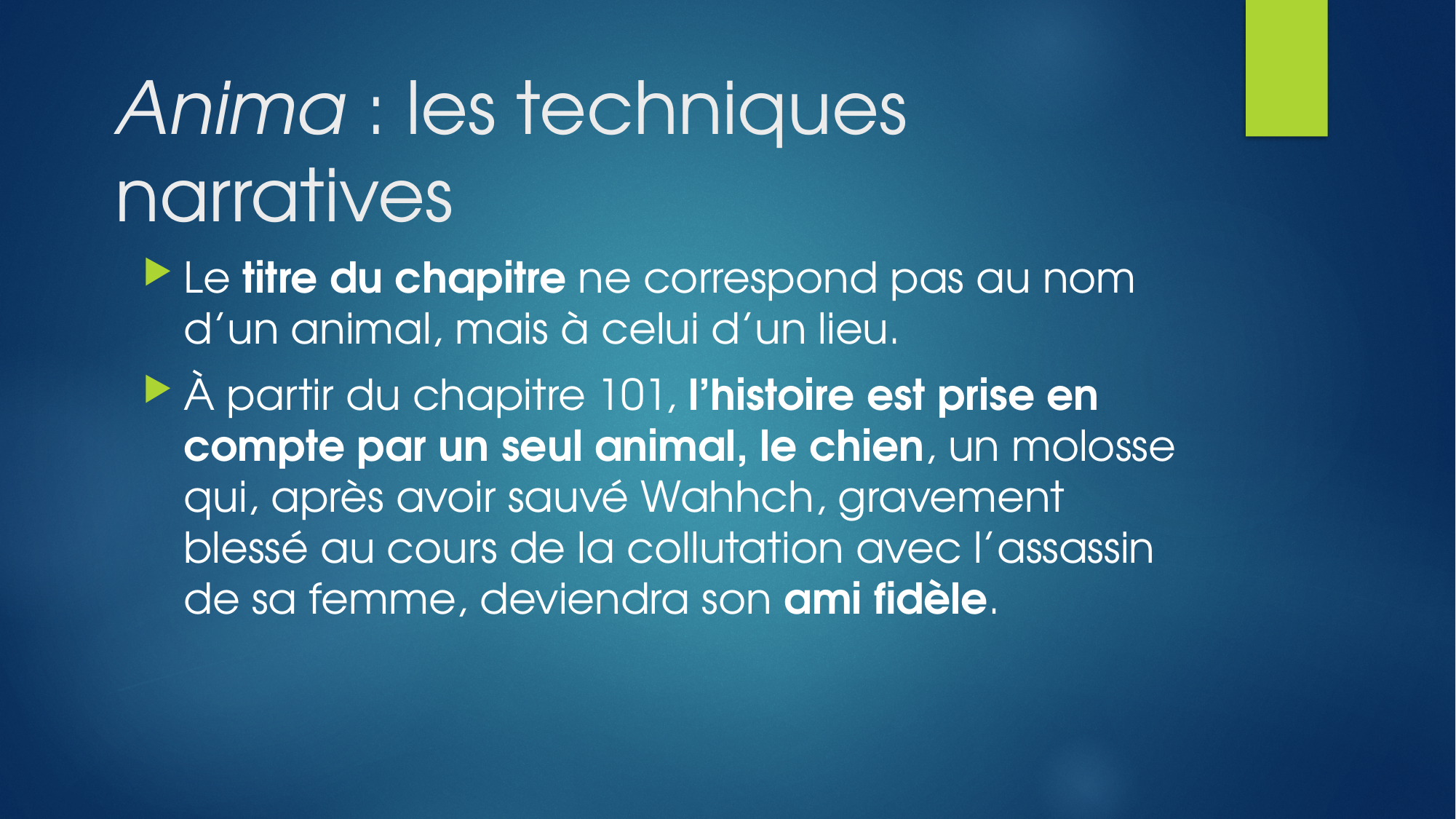

# Anima : les techniques narratives
Le titre du chapitre ne correspond pas au nom d’un animal, mais à celui d’un lieu.
À partir du chapitre 101, l’histoire est prise en compte par un seul animal, le chien, un molosse qui, après avoir sauvé Wahhch, gravement blessé au cours de la collutation avec l’assassin de sa femme, deviendra son ami fidèle.